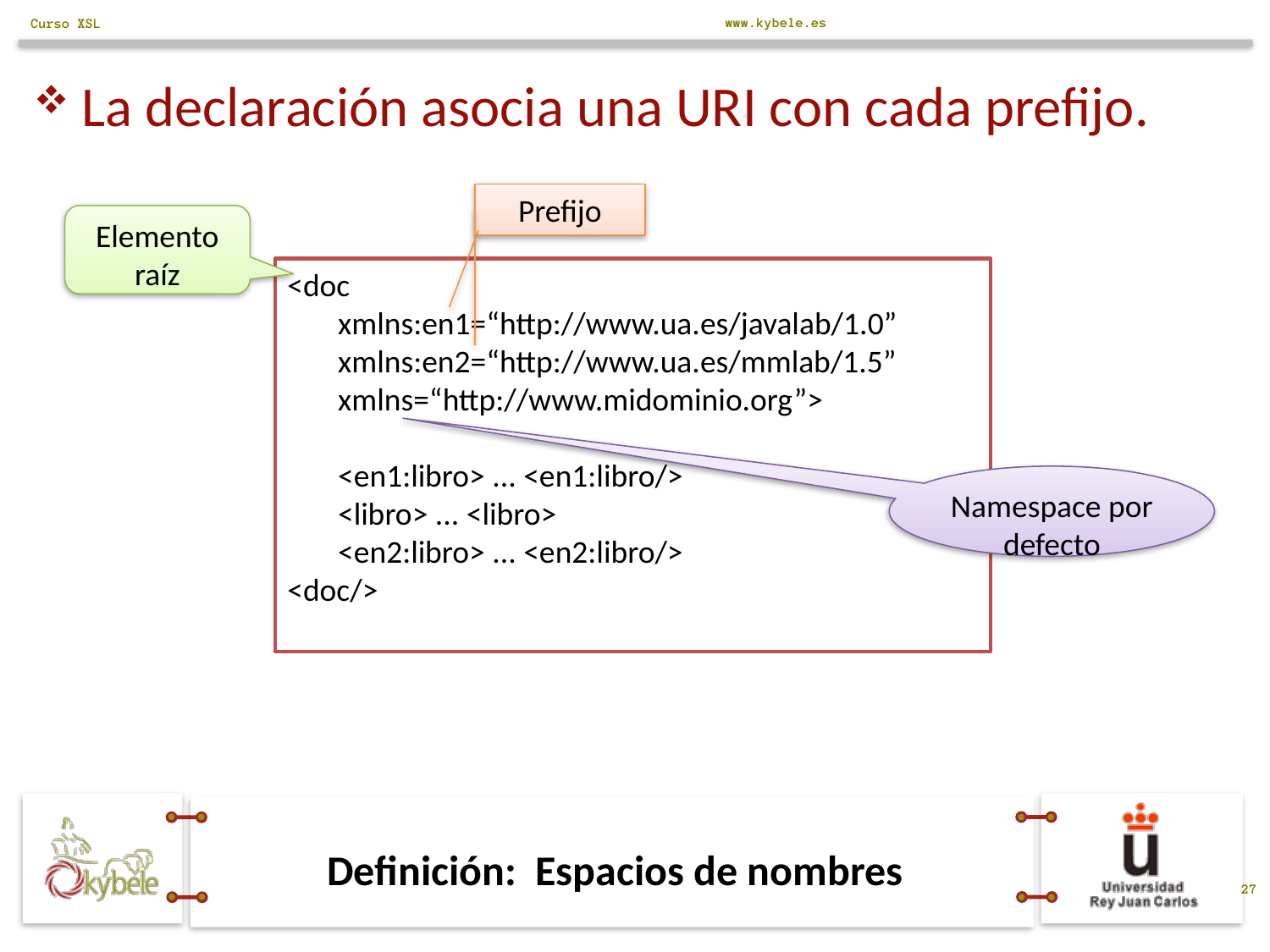

Pedro Pastor      (Universitat d'Alacant)
Curso XSL
La declaración asocia una URI con cada prefijo.
Prefijo
Elemento raíz
<doc
	xmlns:en1=“http://www.ua.es/javalab/1.0”
	xmlns:en2=“http://www.ua.es/mmlab/1.5”
	xmlns=“http://www.midominio.org”>

	<en1:libro> ... <en1:libro/>
	<libro> ... <libro>
	<en2:libro> ... <en2:libro/>
<doc/>

Namespace por defecto
# Definición:  Espacios de nombres
27